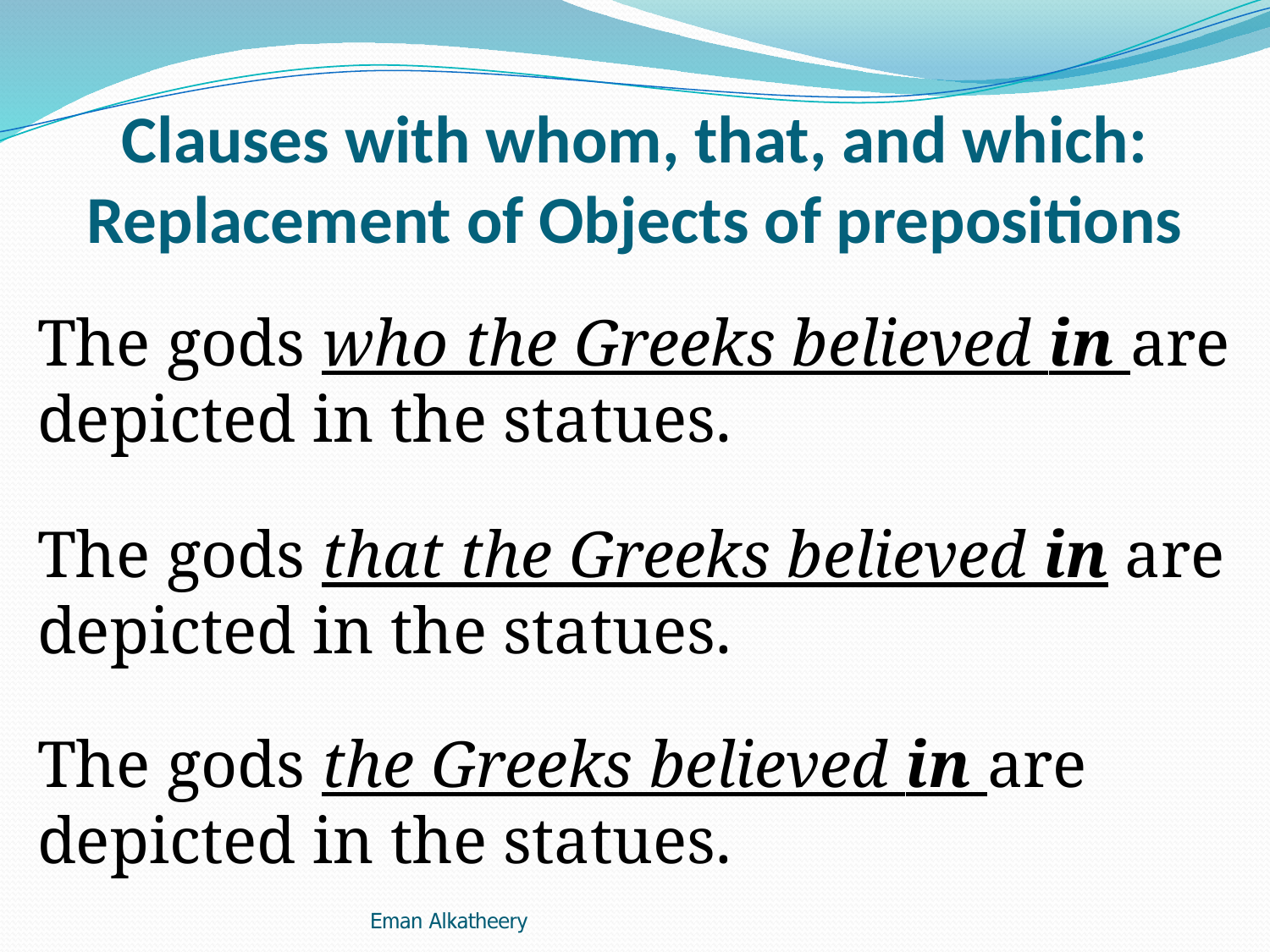

# Clauses with whom, that, and which: Replacement of Objects of prepositions
The gods who the Greeks believed in are depicted in the statues.

The gods that the Greeks believed in are depicted in the statues.

The gods the Greeks believed in are depicted in the statues.

Eman Alkatheery